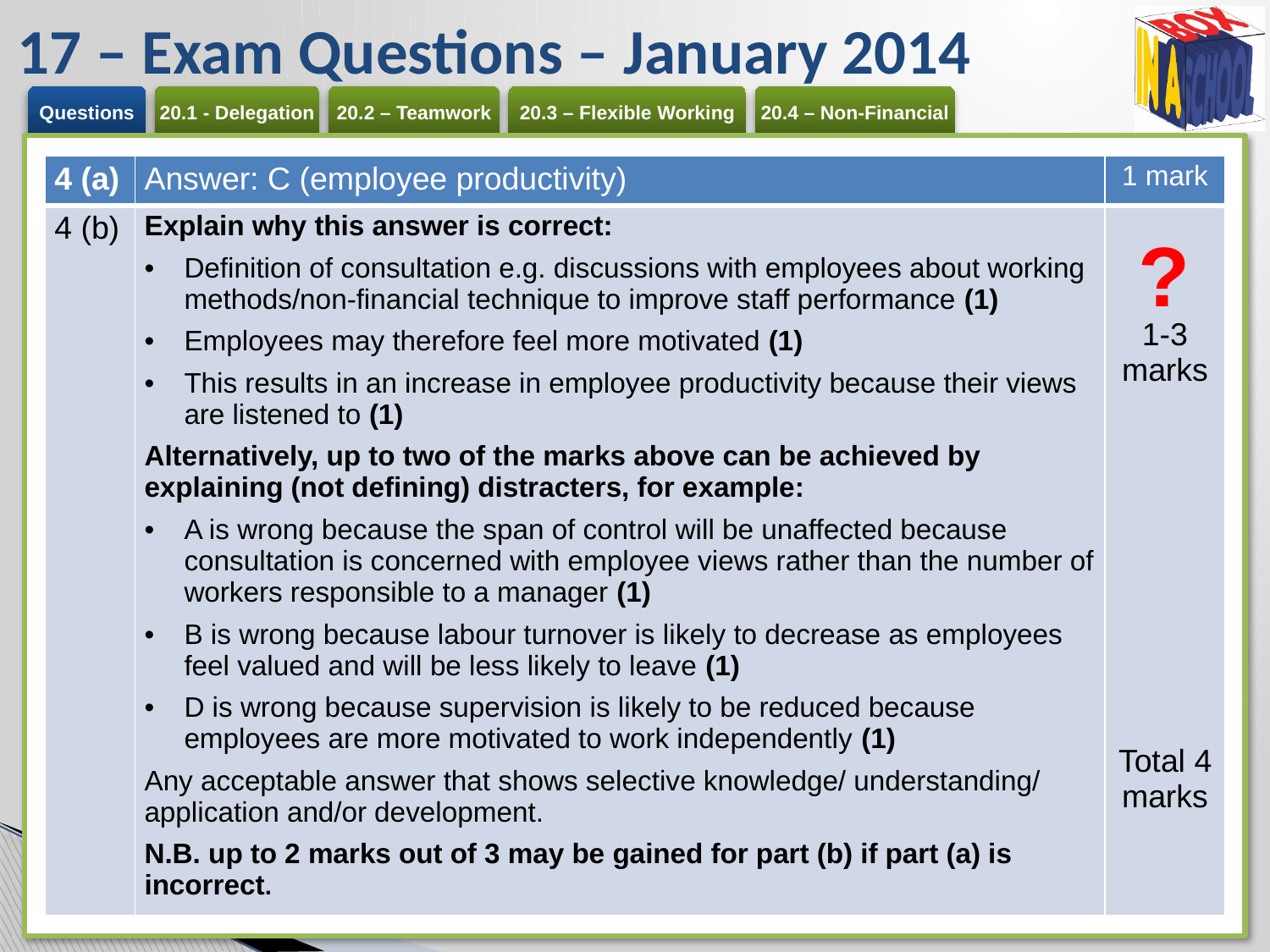

# 17 – Exam Questions – January 2014
| 4 (a) | Answer: C (employee productivity) | 1 mark |
| --- | --- | --- |
| 4 (b) | Explain why this answer is correct: Definition of consultation e.g. discussions with employees about working methods/non-financial technique to improve staff performance (1) Employees may therefore feel more motivated (1) This results in an increase in employee productivity because their views are listened to (1) Alternatively, up to two of the marks above can be achieved by explaining (not defining) distracters, for example: A is wrong because the span of control will be unaffected because consultation is concerned with employee views rather than the number of workers responsible to a manager (1) B is wrong because labour turnover is likely to decrease as employees feel valued and will be less likely to leave (1) D is wrong because supervision is likely to be reduced because employees are more motivated to work independently (1) Any acceptable answer that shows selective knowledge/ understanding/ application and/or development. N.B. up to 2 marks out of 3 may be gained for part (b) if part (a) is incorrect. | 1-3 marks Total 4 marks |
?